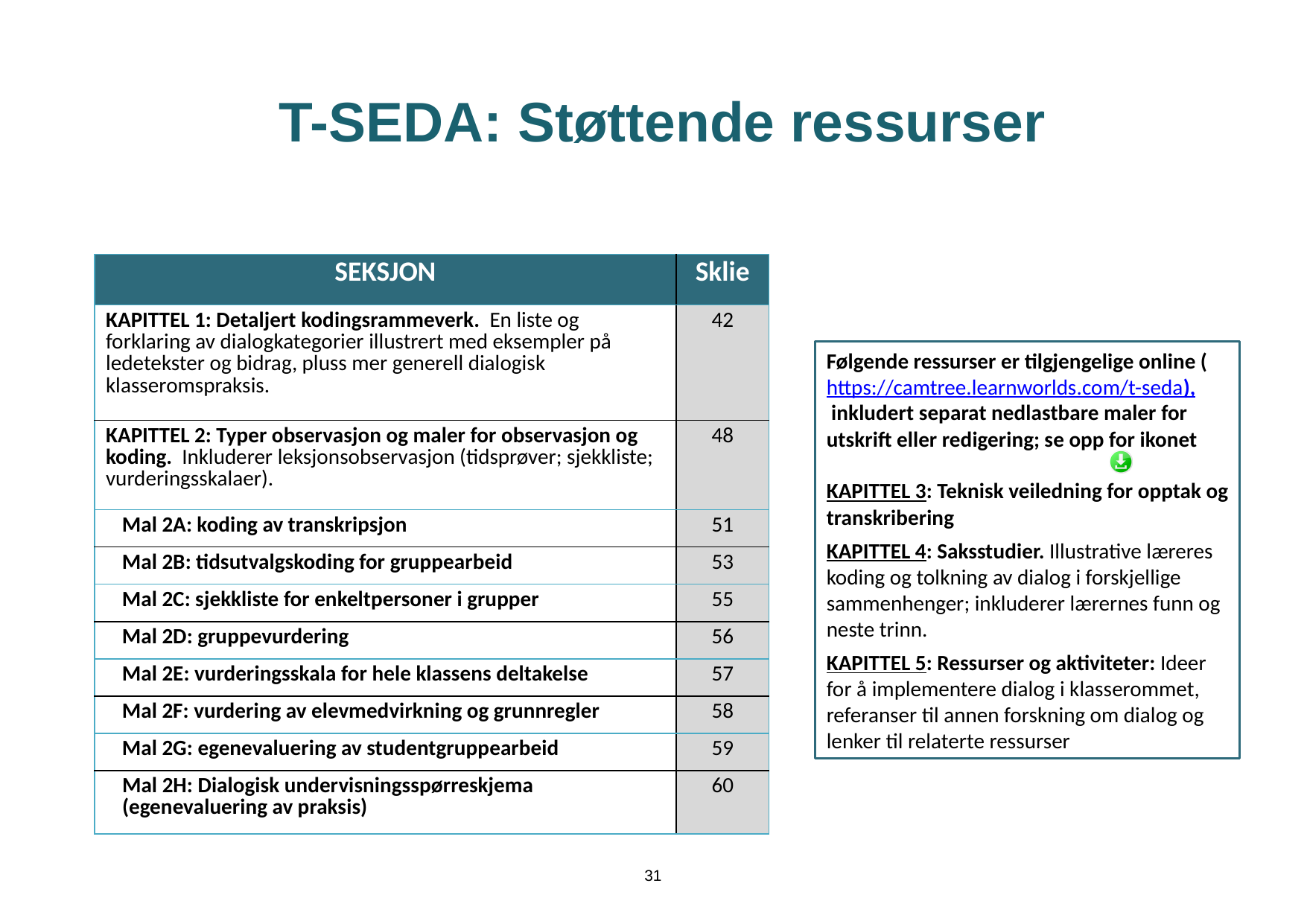

# T-SEDA: Støttende ressurser
| SEKSJON | Sklie |
| --- | --- |
| KAPITTEL 1: Detaljert kodingsrammeverk. En liste og forklaring av dialogkategorier illustrert med eksempler på ledetekster og bidrag, pluss mer generell dialogisk klasseromspraksis. | 42 |
| KAPITTEL 2: Typer observasjon og maler for observasjon og koding. Inkluderer leksjonsobservasjon (tidsprøver; sjekkliste; vurderingsskalaer). | 48 |
| Mal 2A: koding av transkripsjon | 51 |
| Mal 2B: tidsutvalgskoding for gruppearbeid | 53 |
| Mal 2C: sjekkliste for enkeltpersoner i grupper | 55 |
| Mal 2D: gruppevurdering | 56 |
| Mal 2E: vurderingsskala for hele klassens deltakelse | 57 |
| Mal 2F: vurdering av elevmedvirkning og grunnregler | 58 |
| Mal 2G: egenevaluering av studentgruppearbeid | 59 |
| Mal 2H: Dialogisk undervisningsspørreskjema (egenevaluering av praksis) | 60 |
Følgende ressurser er tilgjengelige online (https://camtree.learnworlds.com/t-seda), inkludert separat nedlastbare maler for utskrift eller redigering; se opp for ikonet

KAPITTEL 3: Teknisk veiledning for opptak og transkribering
KAPITTEL 4: Saksstudier. Illustrative læreres koding og tolkning av dialog i forskjellige sammenhenger; inkluderer lærernes funn og neste trinn.
KAPITTEL 5: Ressurser og aktiviteter: Ideer for å implementere dialog i klasserommet, referanser til annen forskning om dialog og lenker til relaterte ressurser

31